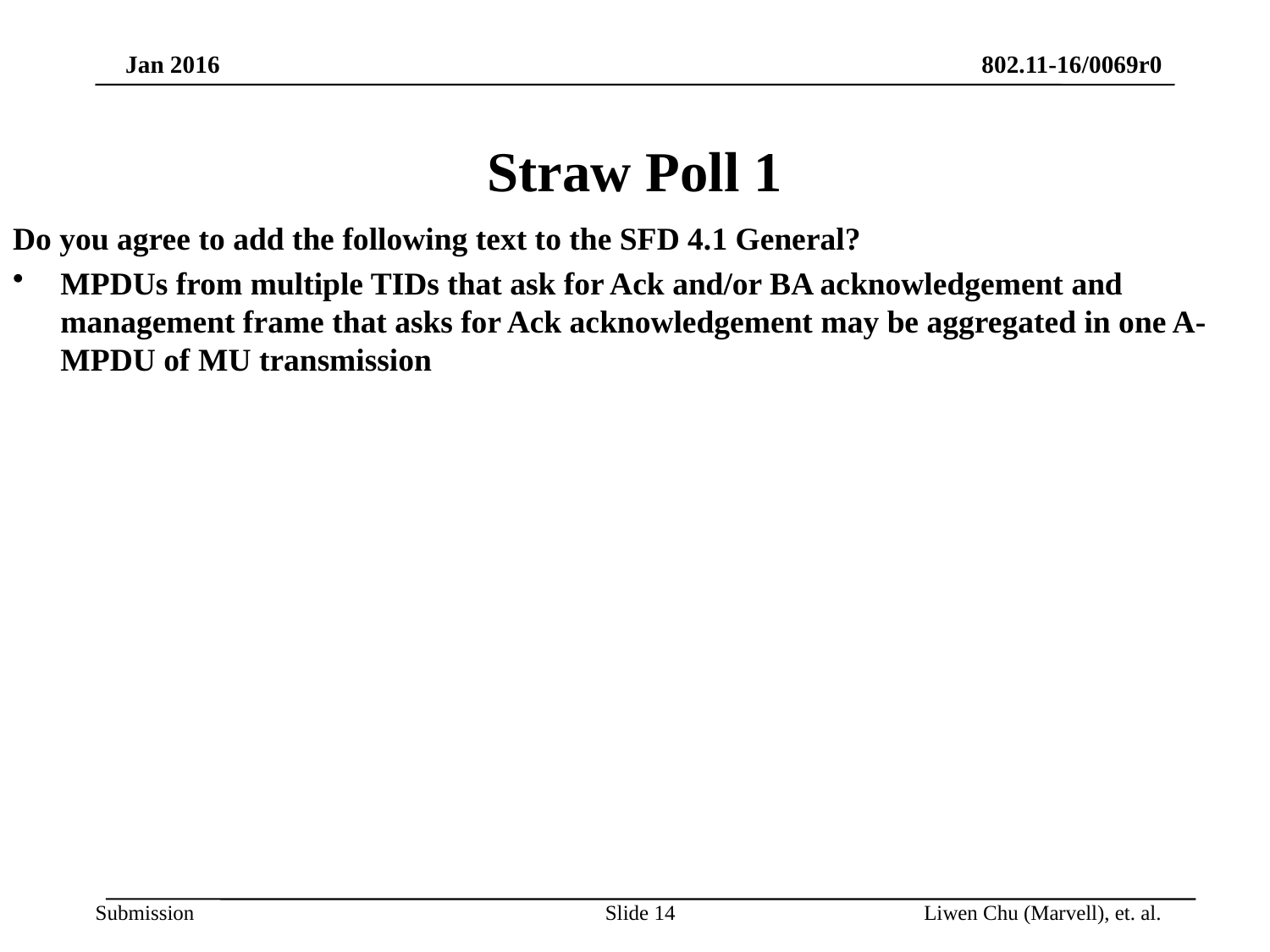

# Straw Poll 1
Do you agree to add the following text to the SFD 4.1 General?
MPDUs from multiple TIDs that ask for Ack and/or BA acknowledgement and management frame that asks for Ack acknowledgement may be aggregated in one A-MPDU of MU transmission

Slide 14
Liwen Chu (Marvell), et. al.